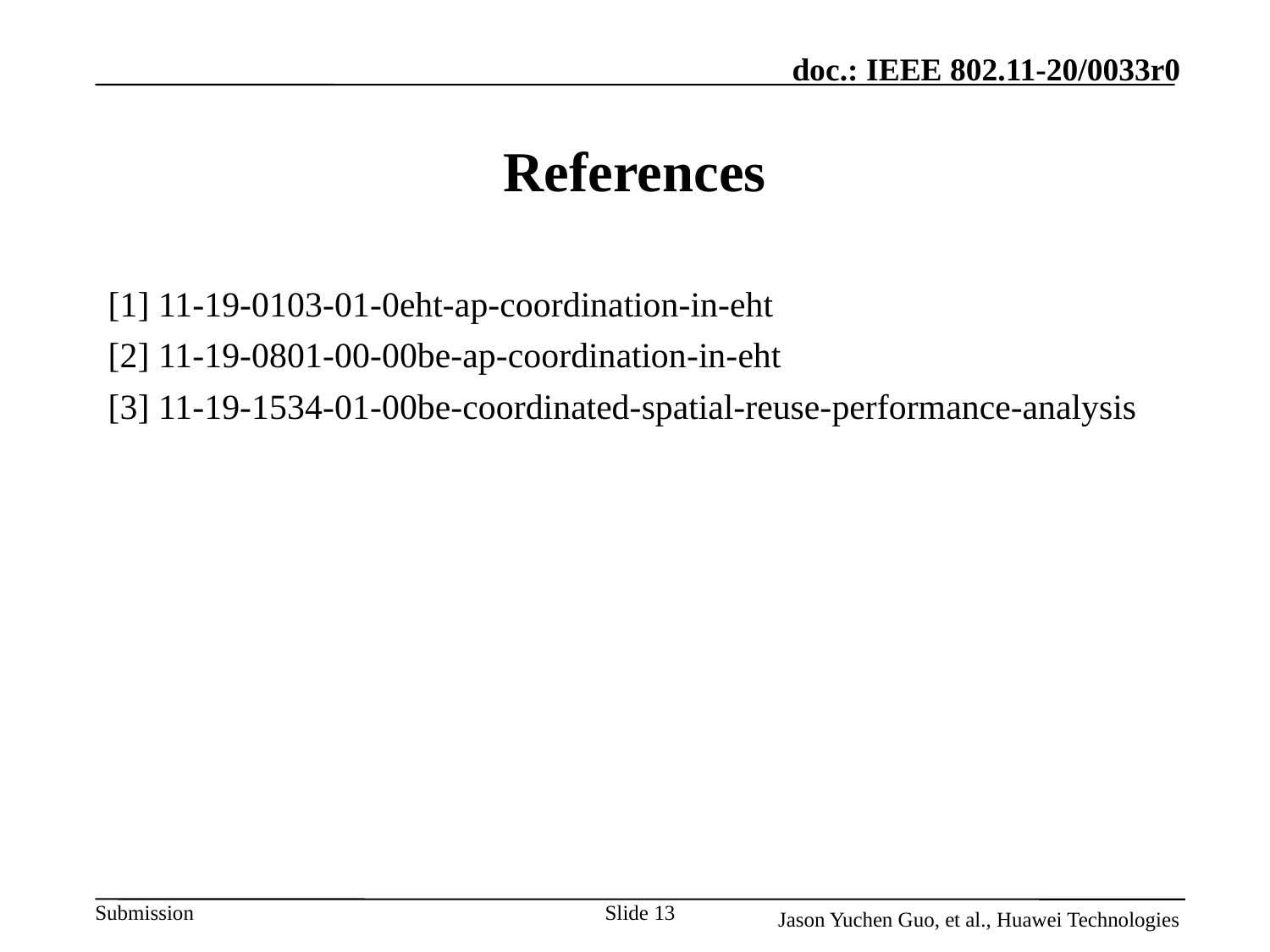

# References
[1] 11-19-0103-01-0eht-ap-coordination-in-eht
[2] 11-19-0801-00-00be-ap-coordination-in-eht
[3] 11-19-1534-01-00be-coordinated-spatial-reuse-performance-analysis
Slide 13